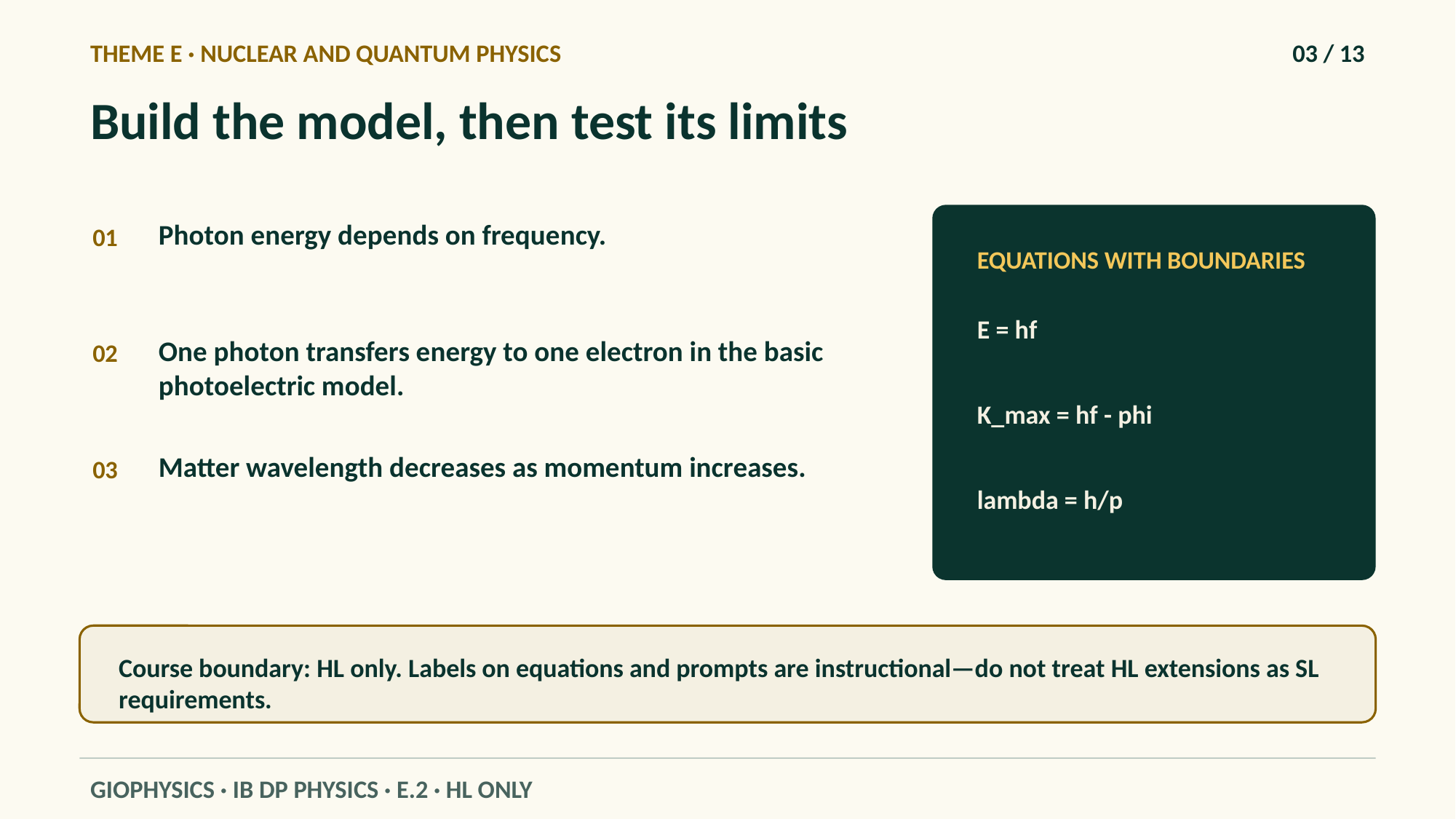

THEME E · NUCLEAR AND QUANTUM PHYSICS
03 / 13
Build the model, then test its limits

Photon energy depends on frequency.
01
EQUATIONS WITH BOUNDARIES
E = hf
One photon transfers energy to one electron in the basic photoelectric model.
02
K_max = hf - phi
Matter wavelength decreases as momentum increases.
03
lambda = h/p

Course boundary: HL only. Labels on equations and prompts are instructional—do not treat HL extensions as SL requirements.

GIOPHYSICS · IB DP PHYSICS · E.2 · HL ONLY